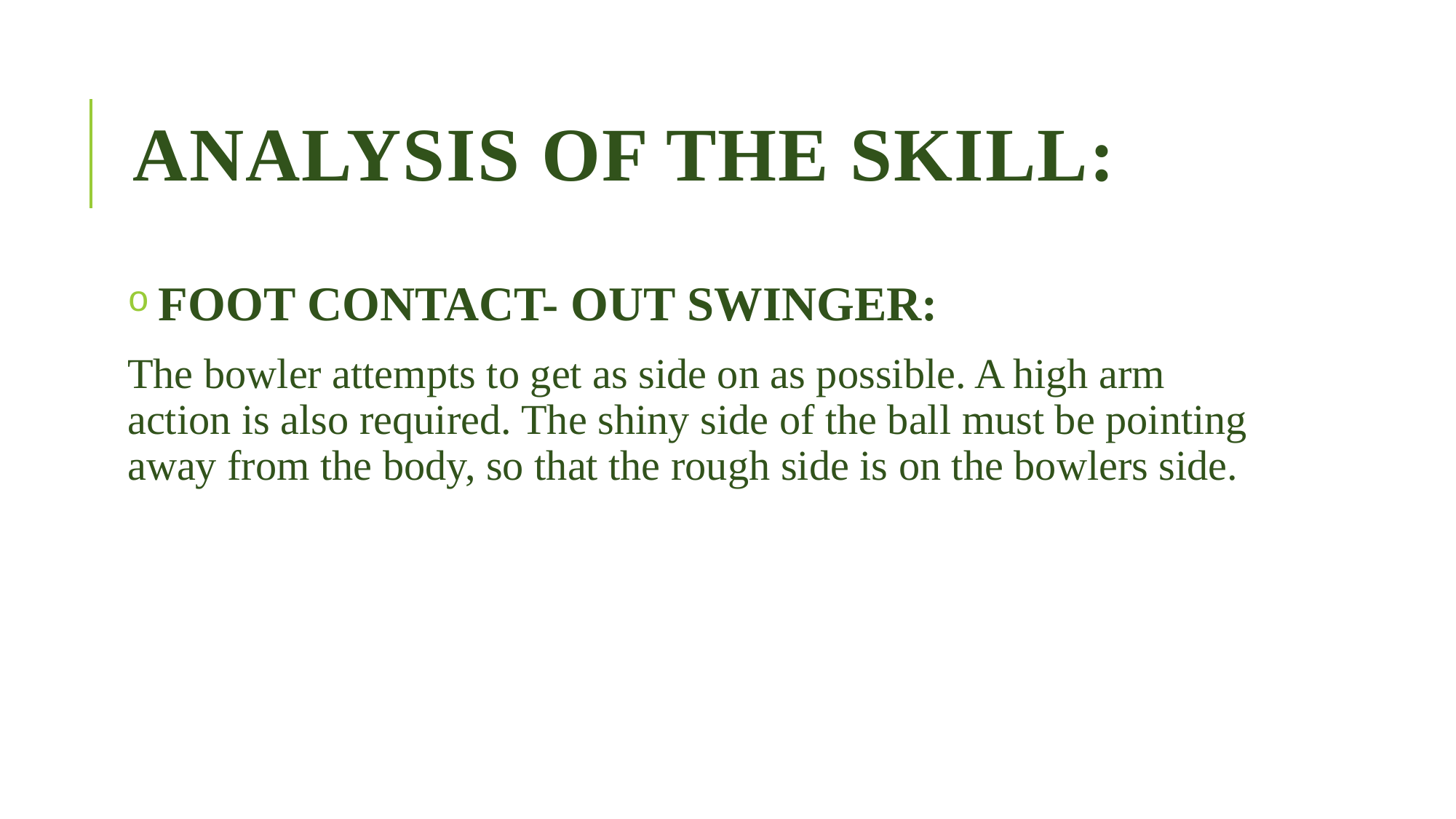

# Analysis of the skill:
 FOOT CONTACT- OUT SWINGER:
The bowler attempts to get as side on as possible. A high arm action is also required. The shiny side of the ball must be pointing away from the body, so that the rough side is on the bowlers side.